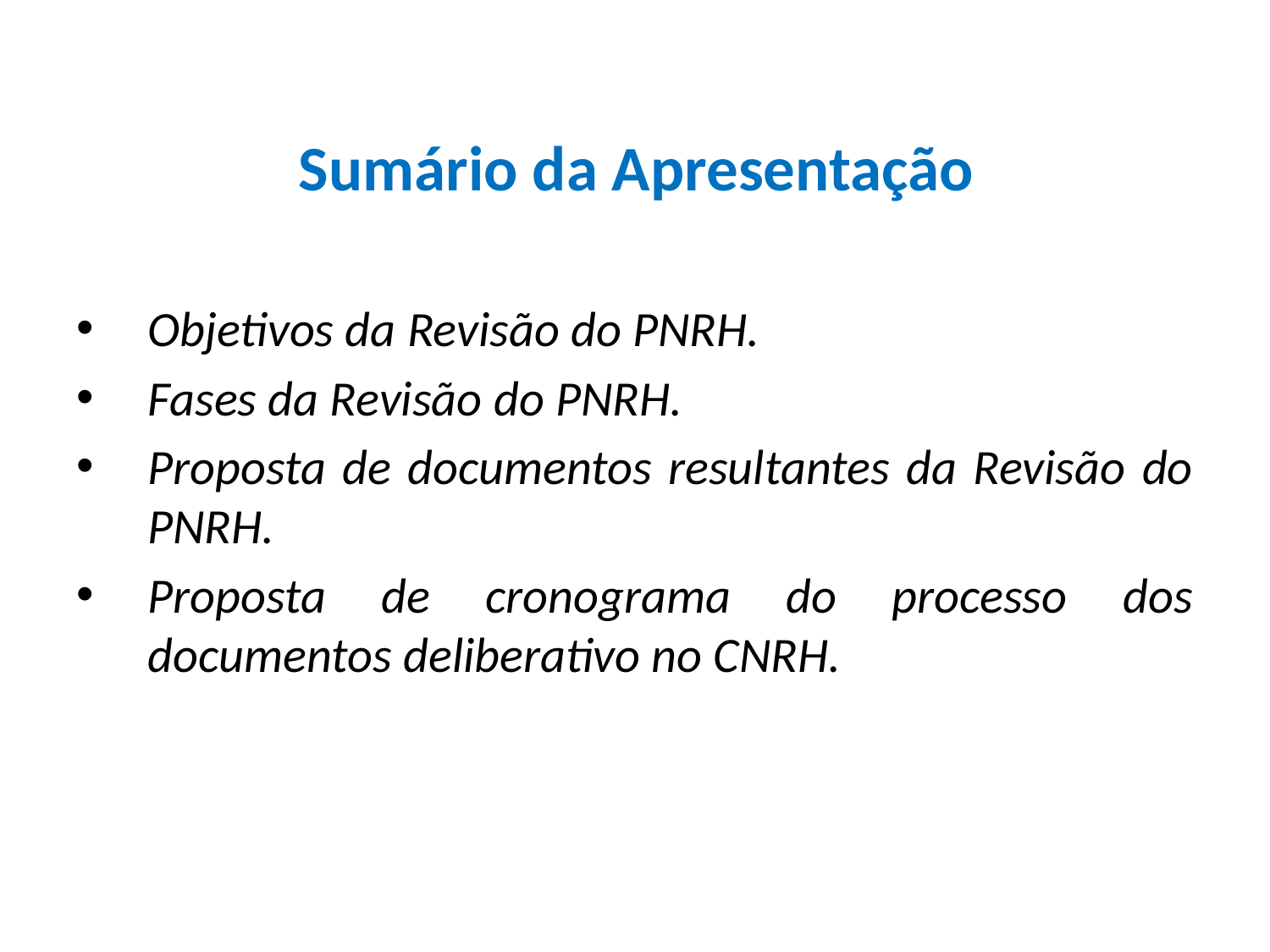

# Sumário da Apresentação

Objetivos da Revisão do PNRH.
Fases da Revisão do PNRH.
Proposta de documentos resultantes da Revisão do PNRH.
Proposta de cronograma do processo dos documentos deliberativo no CNRH.